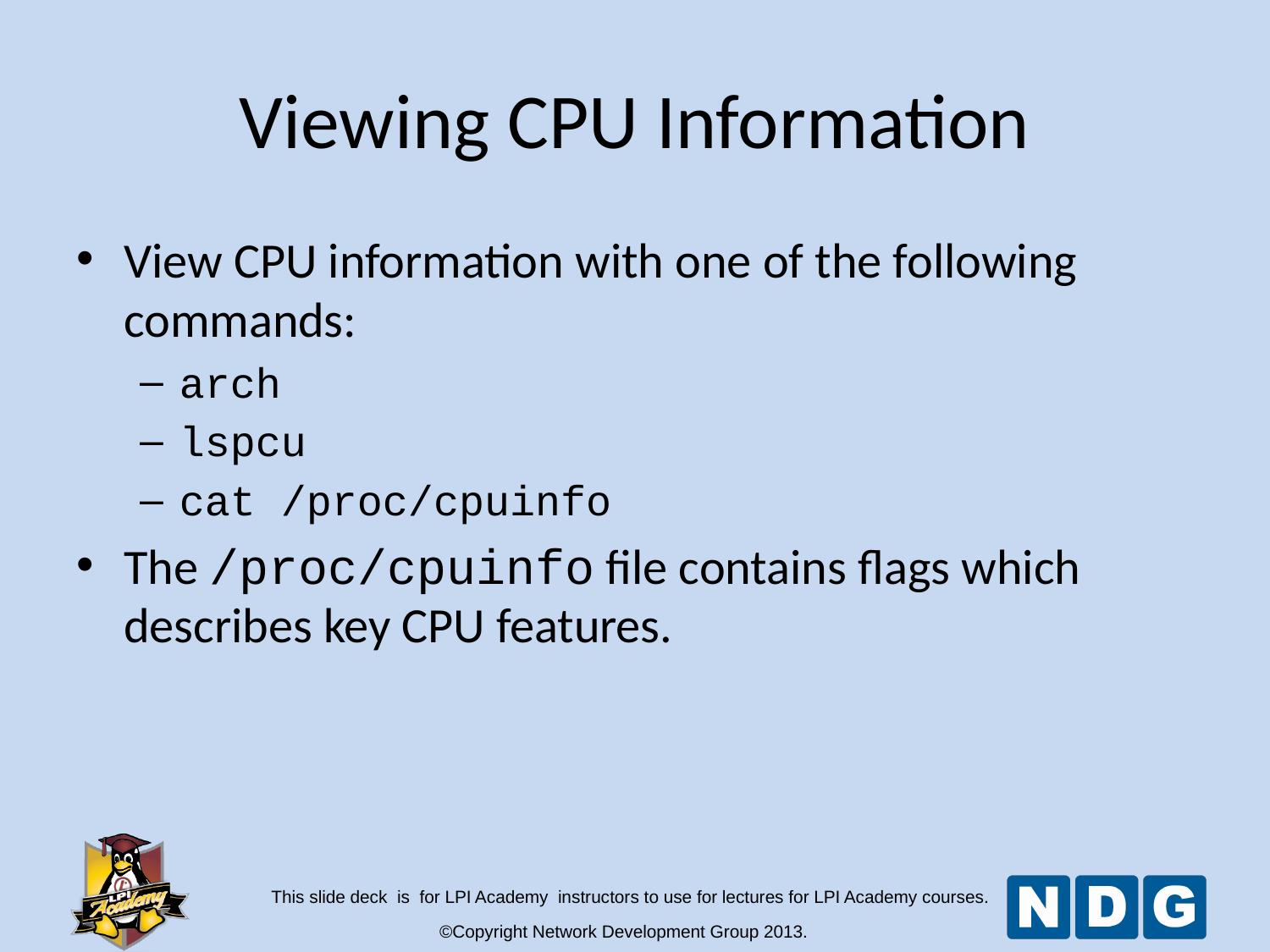

Viewing CPU Information
View CPU information with one of the following commands:
arch
lspcu
cat /proc/cpuinfo
The /proc/cpuinfo file contains flags which describes key CPU features.